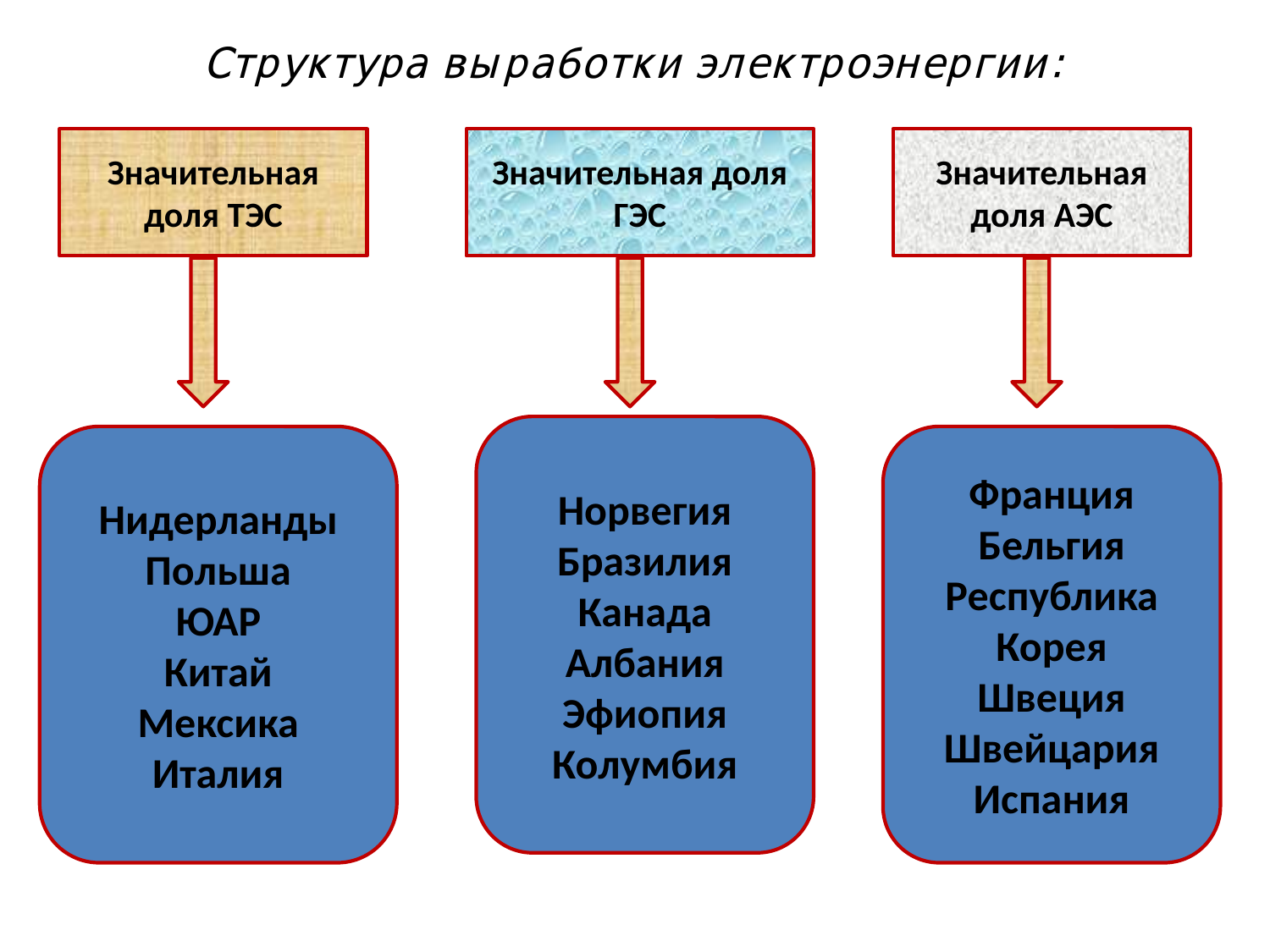

Структура выработки электроэнергии:
Значительная доля ТЭС
Значительная доля ГЭС
Значительная доля АЭС

Норвегия
Бразилия
Канада
Албания
Эфиопия
Колумбия
Нидерланды
Польша
ЮАР
Китай
Мексика
Италия
Франция
Бельгия
Республика Корея
Швеция
Швейцария
Испания